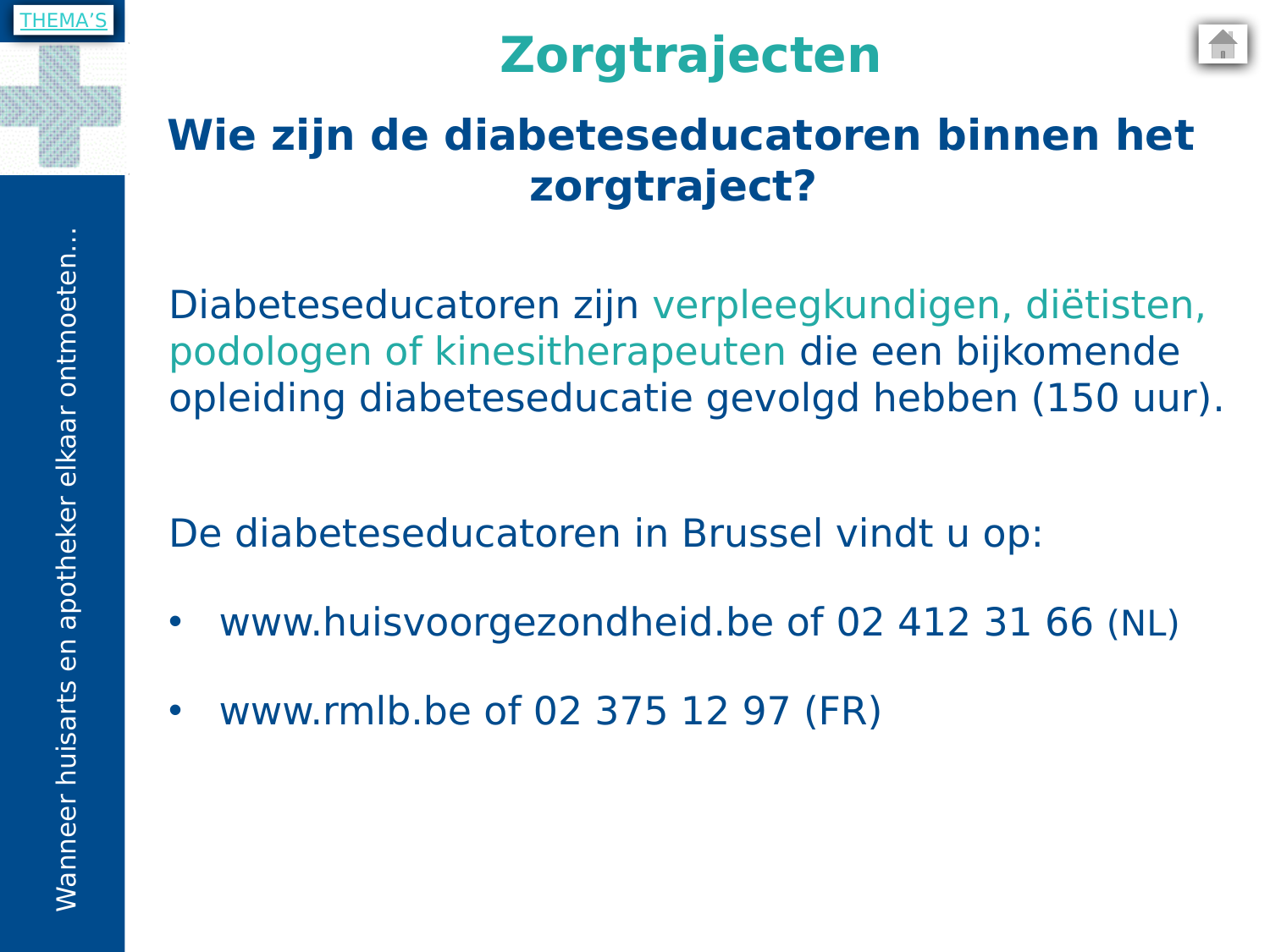

THEMA’S
Zorgtrajecten

Wie zijn de diabeteseducatoren binnen het zorgtraject?
Diabeteseducatoren zijn verpleegkundigen, diëtisten, podologen of kinesitherapeuten die een bijkomende opleiding diabeteseducatie gevolgd hebben (150 uur).

De diabeteseducatoren in Brussel vindt u op:
www.huisvoorgezondheid.be of 02 412 31 66 (NL)
www.rmlb.be of 02 375 12 97 (FR)